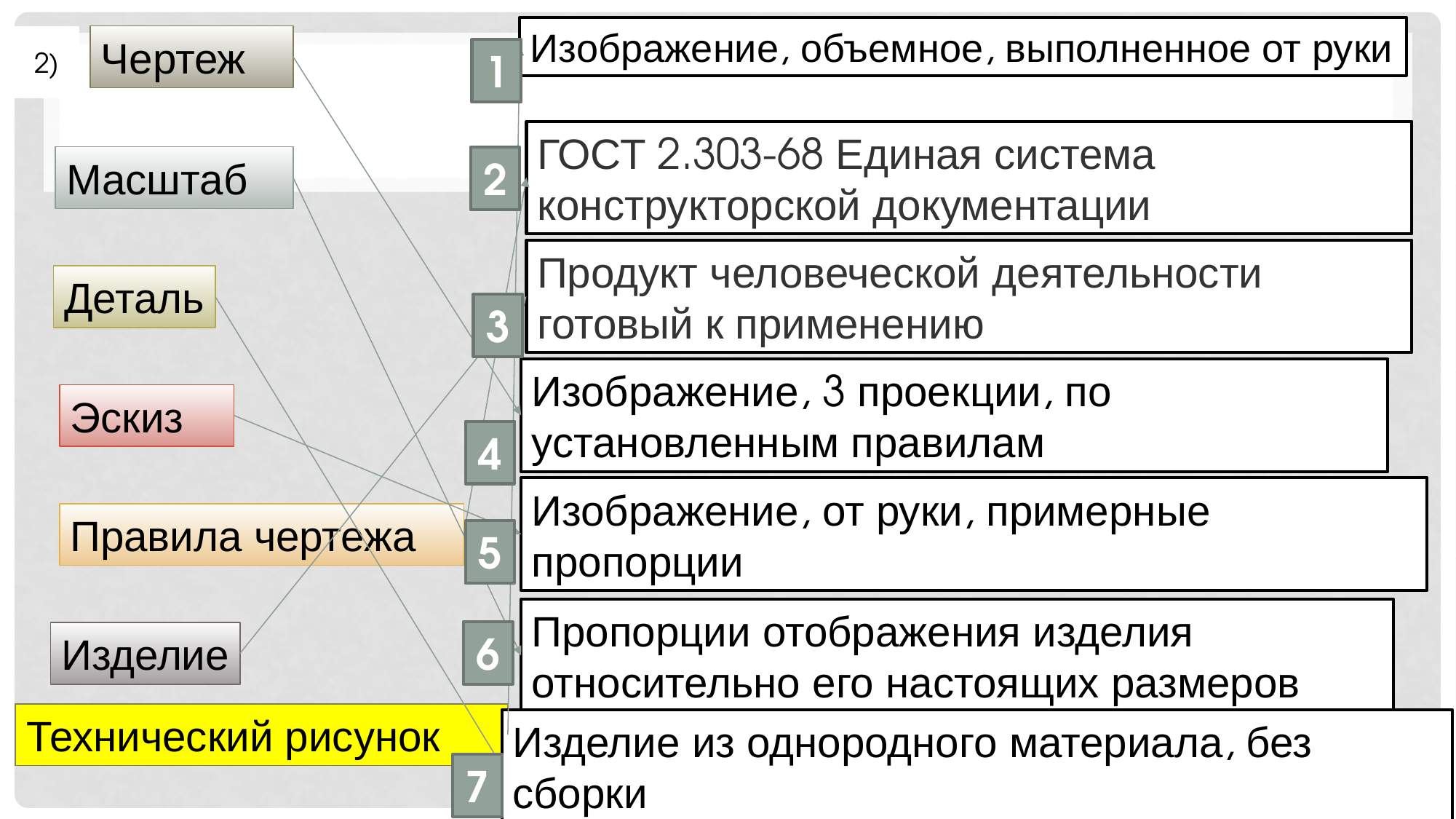

Изображение, объемное, выполненное от руки
Чертеж
2)
1
ГОСТ 2.303-68 Единая система конструкторской документации
Масштаб
2
Продукт человеческой деятельности готовый к применению
Деталь
3
Изображение, 3 проекции, по установленным правилам
Эскиз
4
Изображение, от руки, примерные пропорции
Правила чертежа
5
Пропорции отображения изделия относительно его настоящих размеров
6
Изделие
Технический рисунок
Изделие из однородного материала, без сборки
7